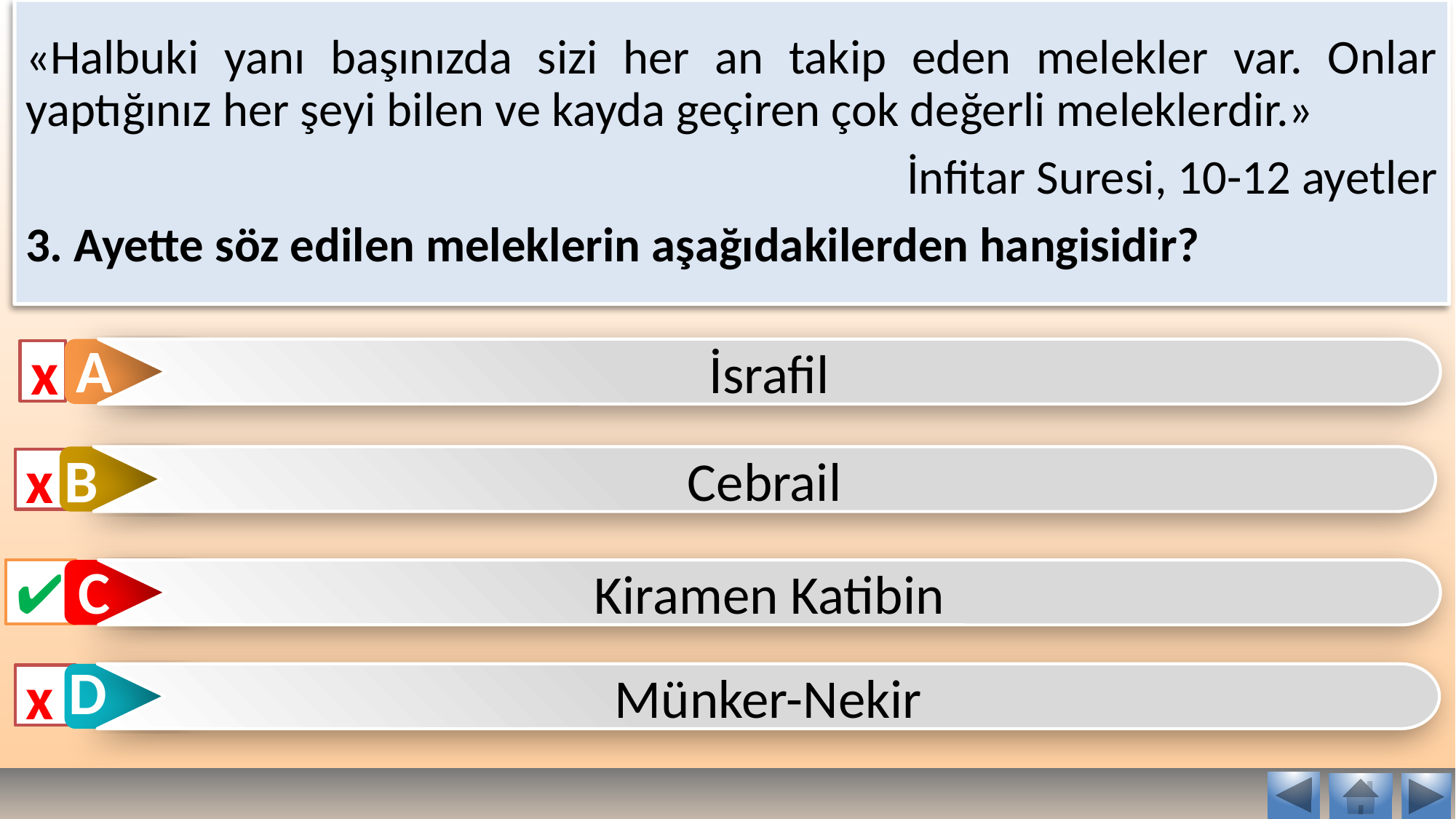

«Halbuki yanı başınızda sizi her an takip eden melekler var. Onlar yaptığınız her şeyi bilen ve kayda geçiren çok değerli meleklerdir.»
İnfitar Suresi, 10-12 ayetler
3. Ayette söz edilen meleklerin aşağıdakilerden hangisidir?
A

İsrafil
x
B

Cebrail
x
C
✔

Kiramen Katibin
D

Münker-Nekir
x